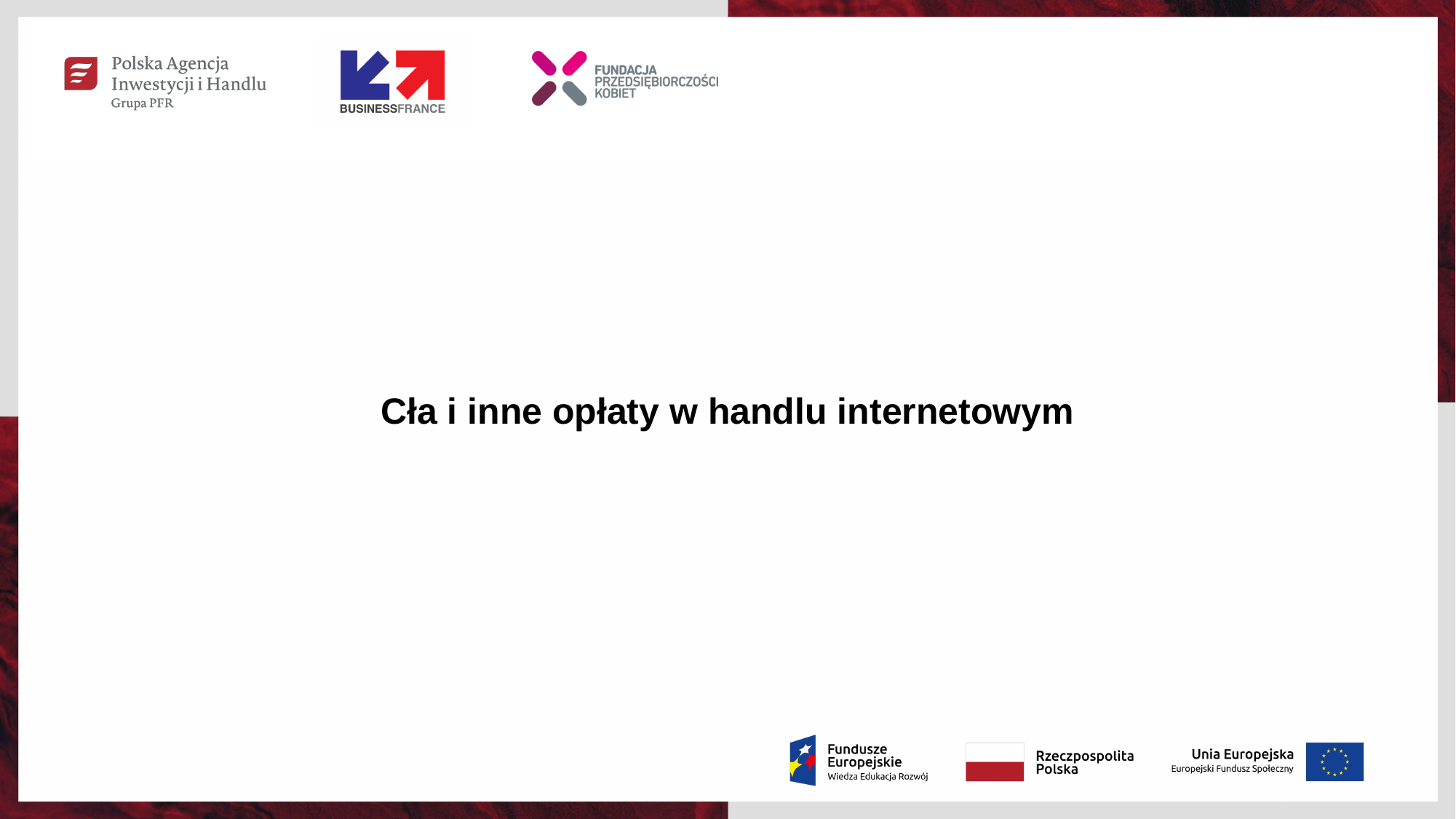

Cła i inne opłaty w handlu internetowym